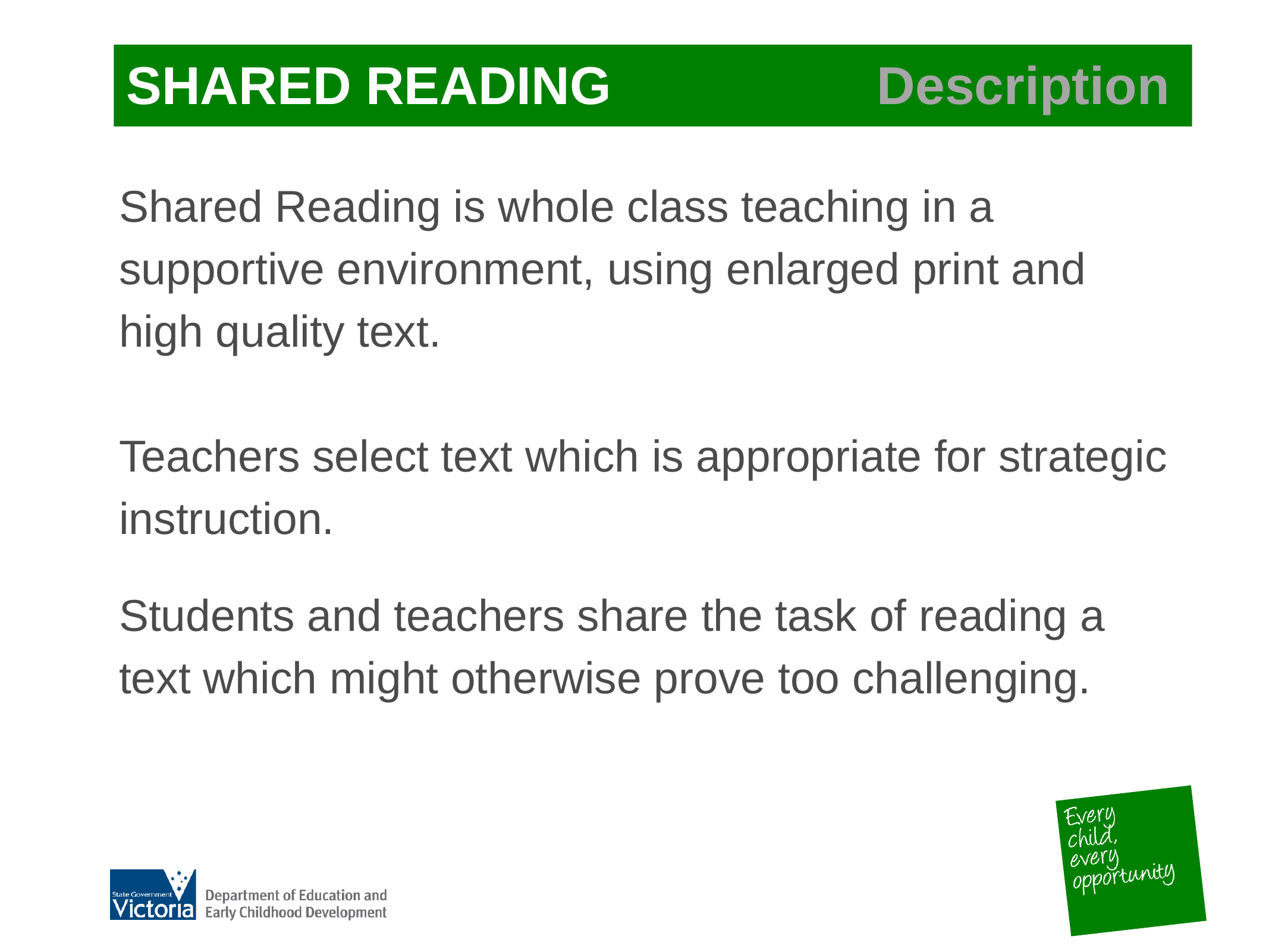

SHARED READING                  Description
Shared Reading is whole class teaching in a
supportive environment, using enlarged print and
high quality text.

Teachers select text which is appropriate for strategic
instruction.

Students and teachers share the task of reading a
text which might otherwise prove too challenging.